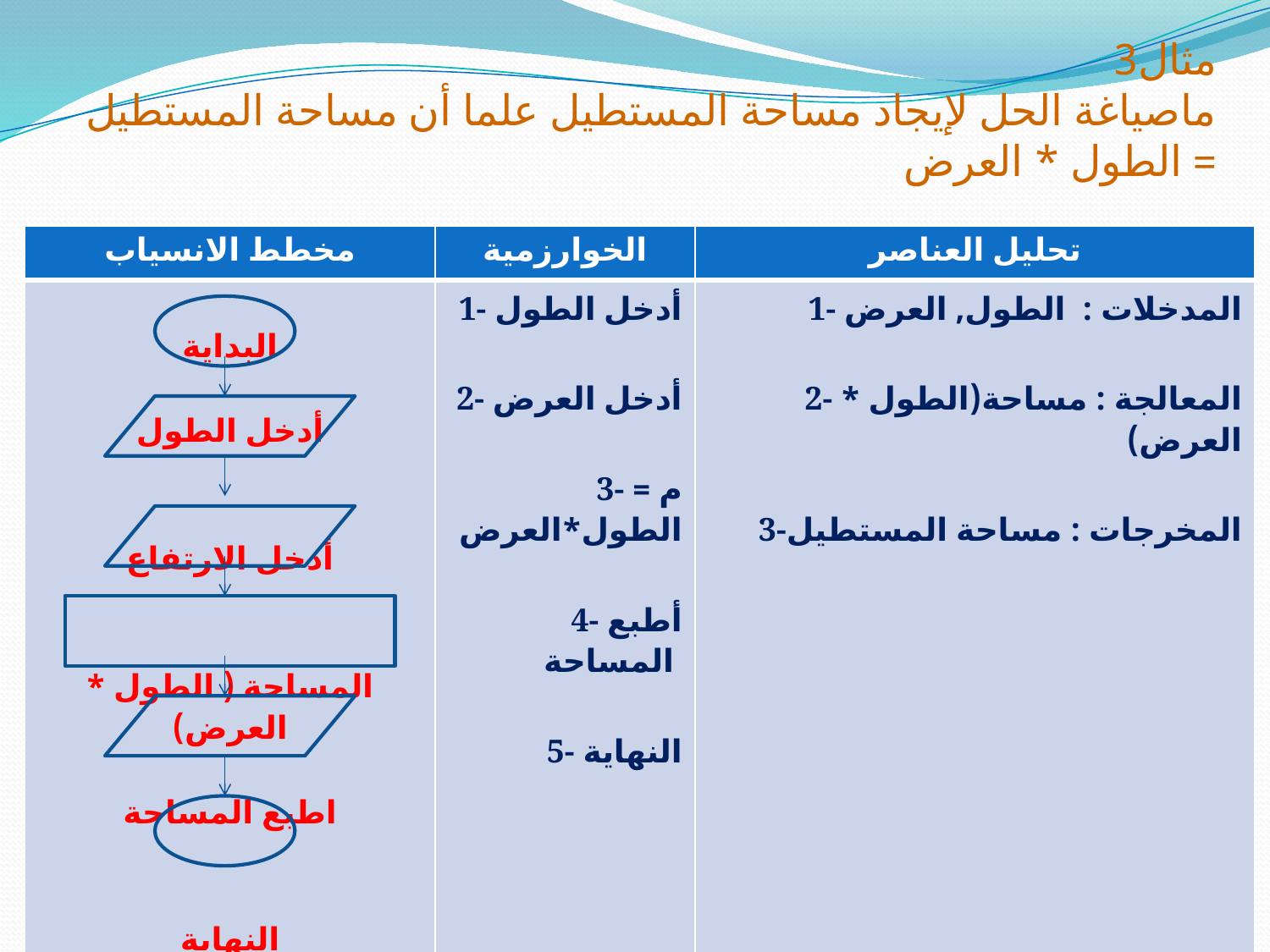

# مثال3 ماصياغة الحل لإيجاد مساحة المستطيل علما أن مساحة المستطيل = الطول * العرض
| مخطط الانسياب | الخوارزمية | تحليل العناصر |
| --- | --- | --- |
| البداية أدخل الطول أدخل الارتفاع المساحة ( الطول \* العرض) اطبع المساحة النهاية | 1- أدخل الطول 2- أدخل العرض 3- م = الطول\*العرض 4- أطبع المساحة 5- النهاية | 1- المدخلات : الطول, العرض 2- المعالجة : مساحة(الطول \* العرض) 3-المخرجات : مساحة المستطيل |